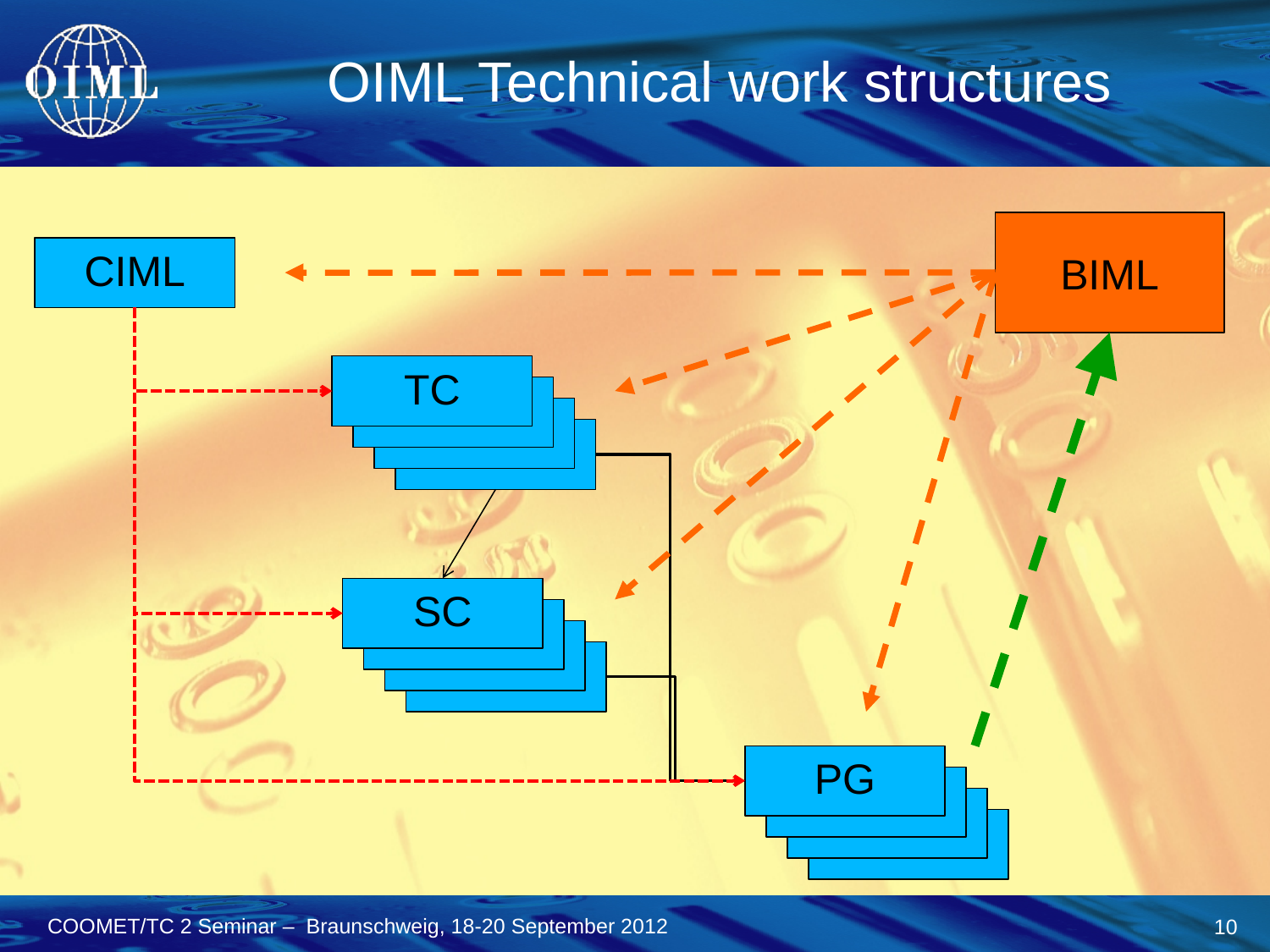

OIML Technical work structures
BIML
CIML
TC

CIML
CIML
SC

CIML
CIML
PG

CIML
CIML
10
COOMET/TC 2 Seminar –  Braunschweig, 18-20 September 2012